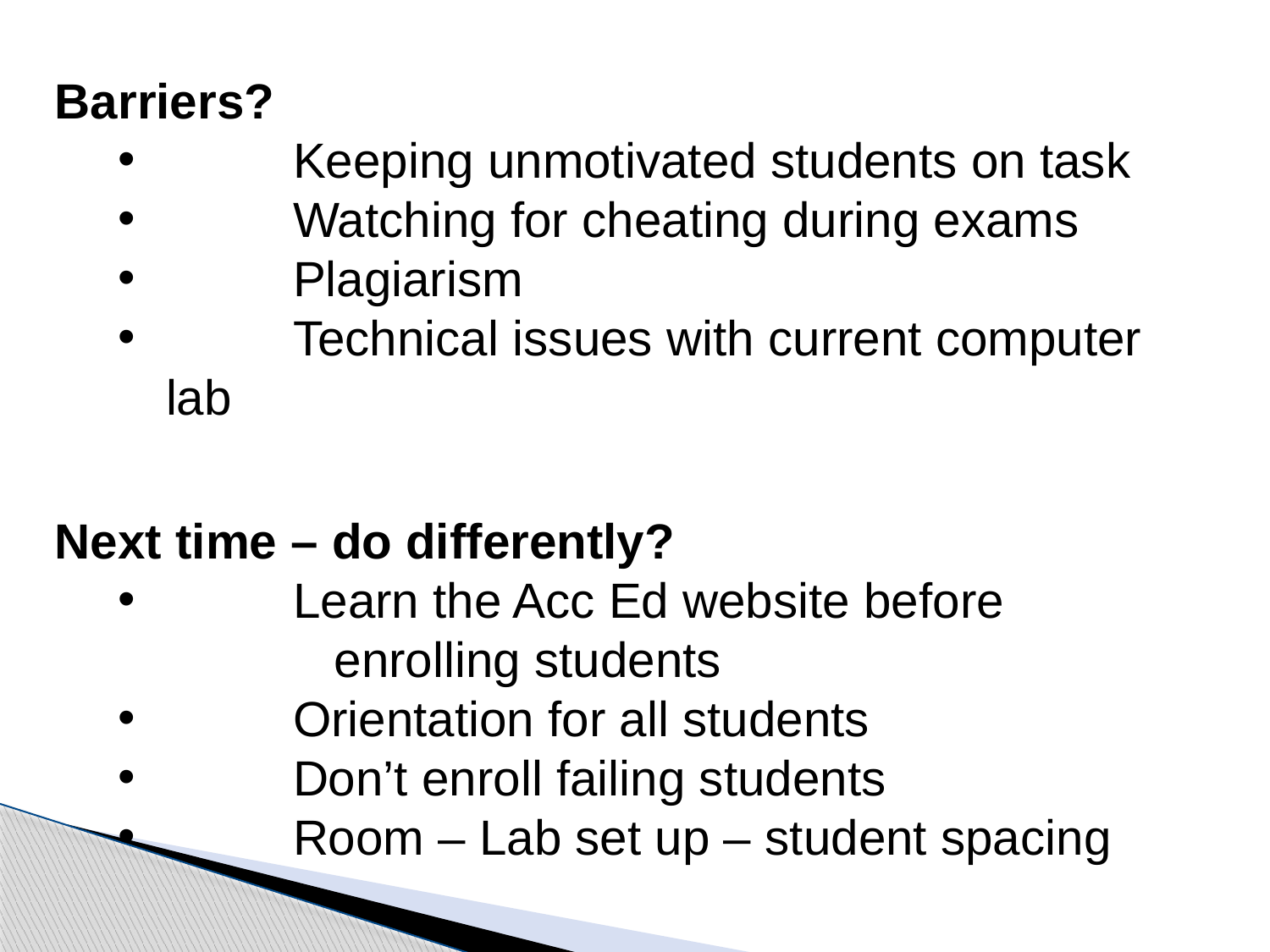

Barriers?
	Keeping unmotivated students on task
	Watching for cheating during exams
	Plagiarism
	Technical issues with current computer lab

Next time – do differently?
	Learn the Acc Ed website before         	   enrolling students
	Orientation for all students
	Don’t enroll failing students
	Room – Lab set up – student spacing